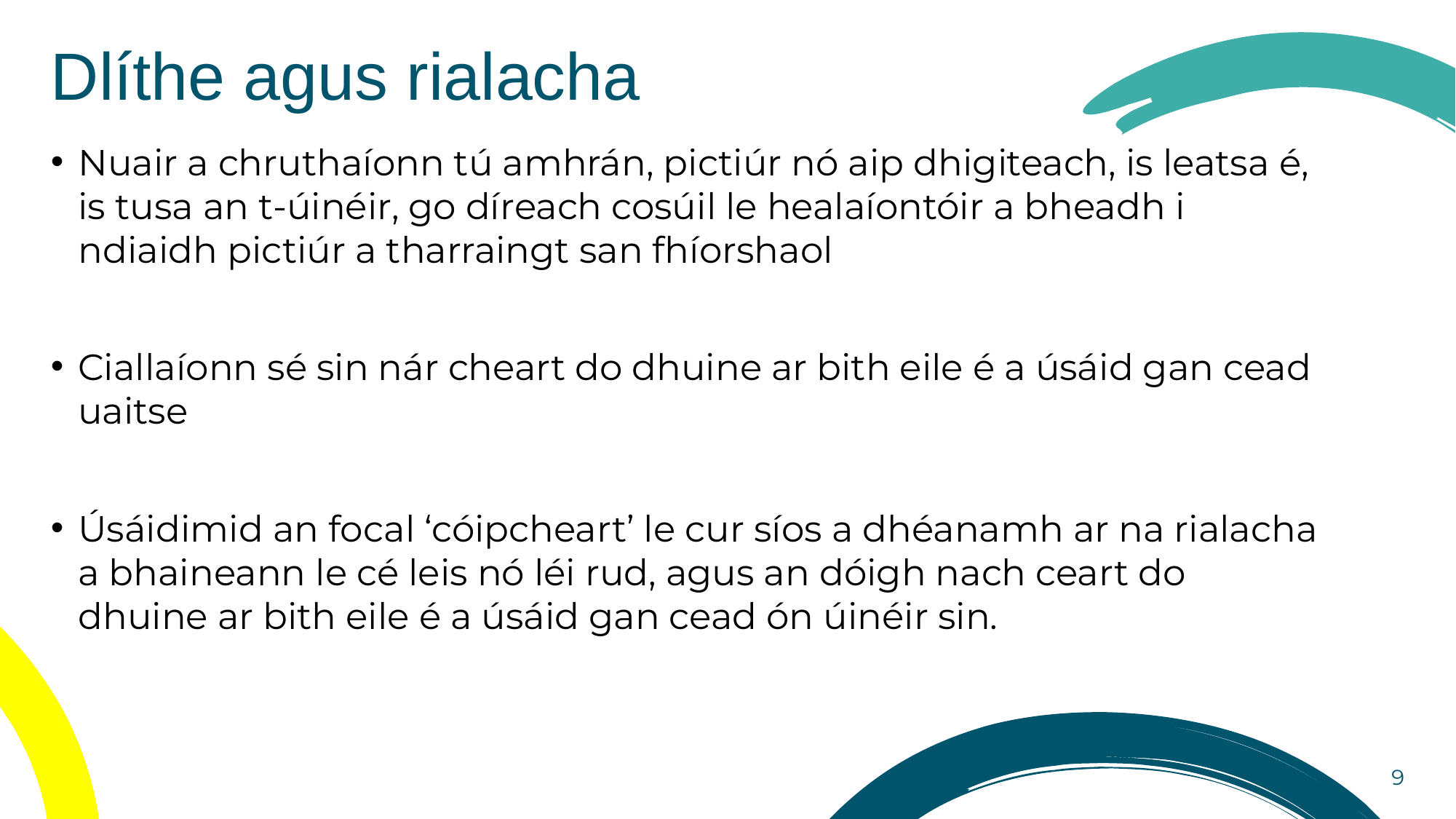

# Dlíthe agus rialacha
Nuair a chruthaíonn tú amhrán, pictiúr nó aip dhigiteach, is leatsa é, is tusa an t-úinéir, go díreach cosúil le healaíontóir a bheadh i ndiaidh pictiúr a tharraingt san fhíorshaol

Ciallaíonn sé sin nár cheart do dhuine ar bith eile é a úsáid gan cead uaitse

Úsáidimid an focal ‘cóipcheart’ le cur síos a dhéanamh ar na rialacha a bhaineann le cé leis nó léi rud, agus an dóigh nach ceart do dhuine ar bith eile é a úsáid gan cead ón úinéir sin.
9